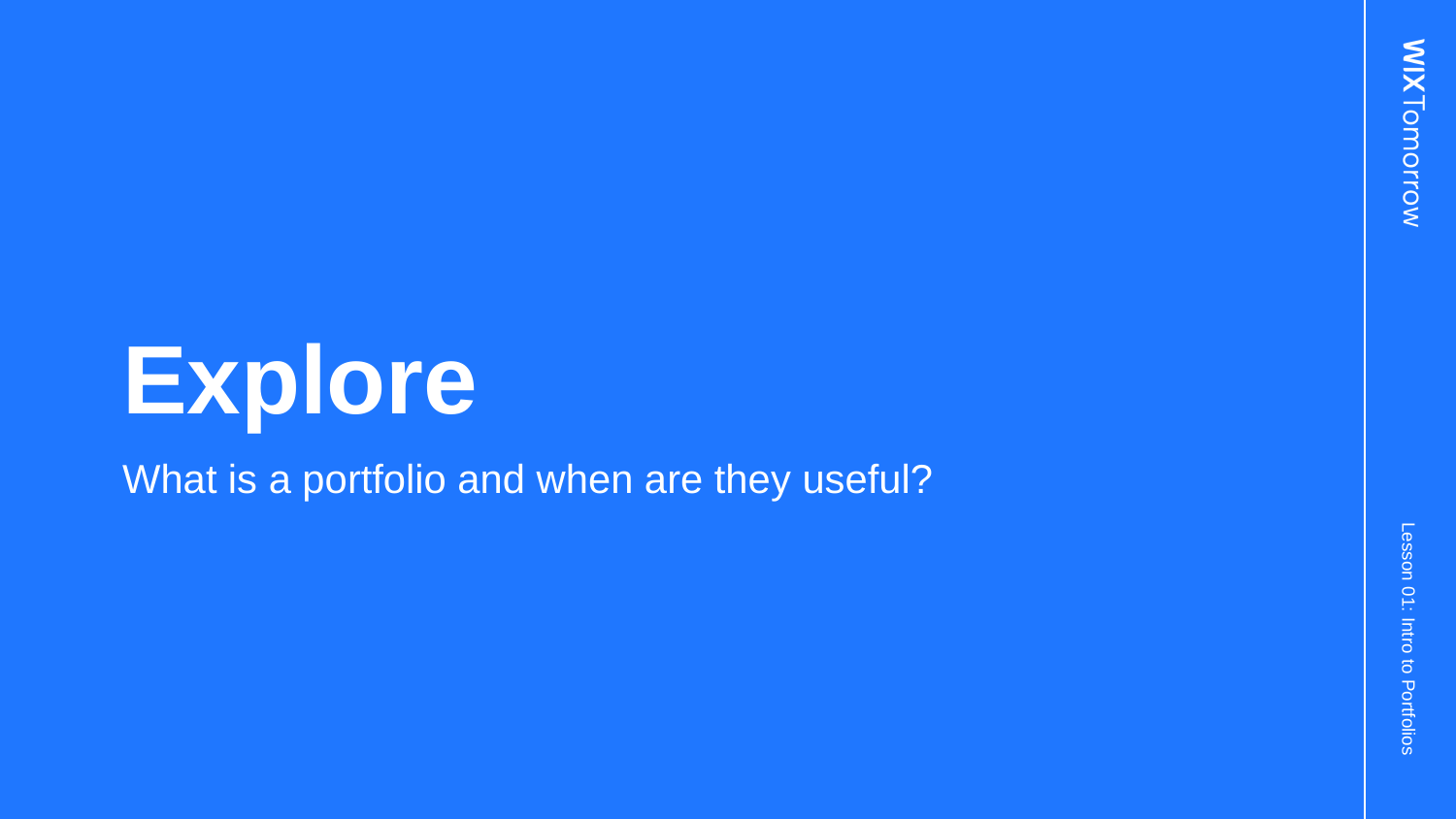

# Explore
What is a portfolio and when are they useful?